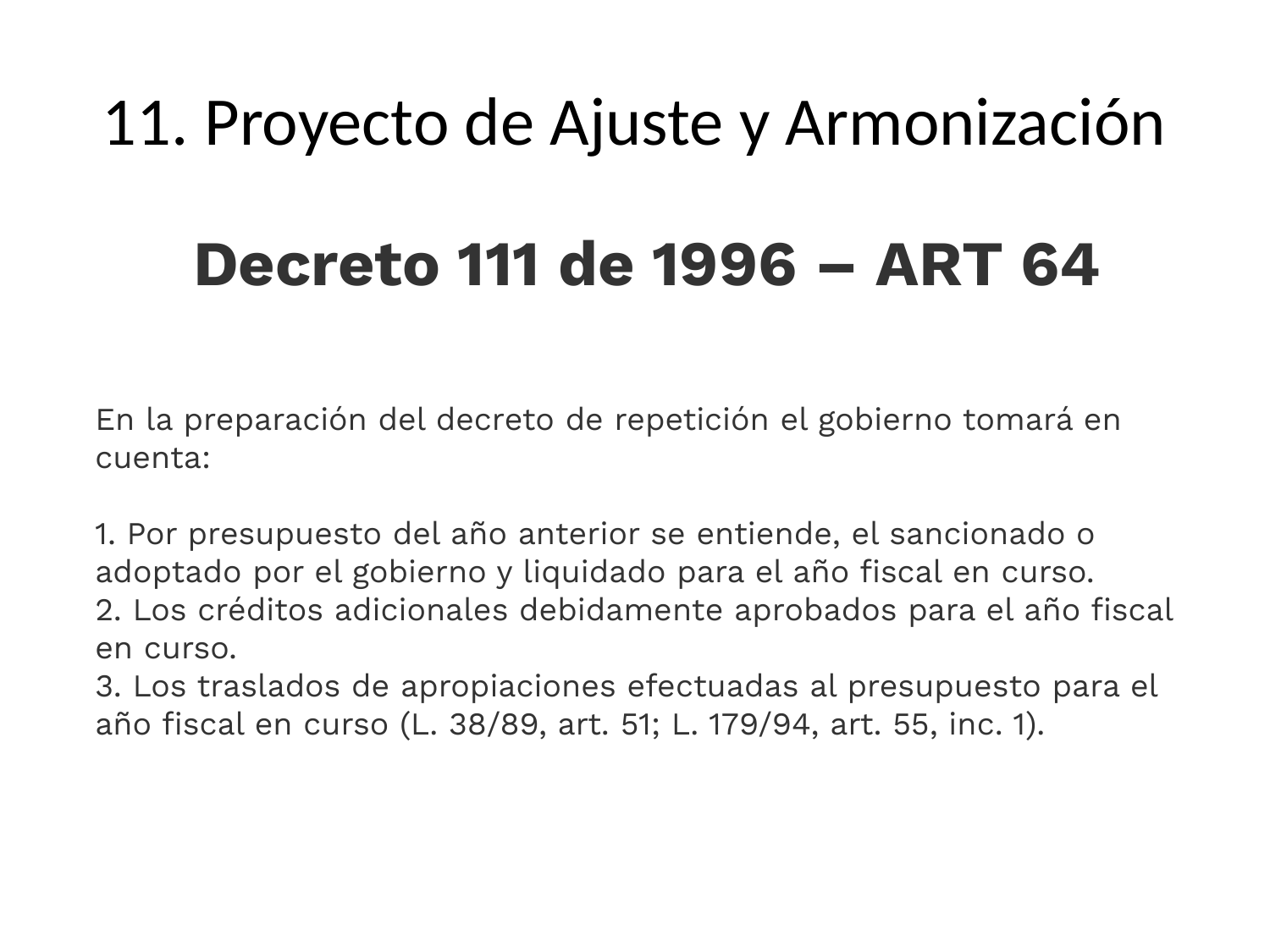

# 11. Proyecto de Ajuste y Armonización
Decreto 111 de 1996 – ART 64
En la preparación del decreto de repetición el gobierno tomará en cuenta:

1. Por presupuesto del año anterior se entiende, el sancionado o adoptado por el gobierno y liquidado para el año fiscal en curso.
2. Los créditos adicionales debidamente aprobados para el año fiscal en curso.
3. Los traslados de apropiaciones efectuadas al presupuesto para el año fiscal en curso (L. 38/89, art. 51; L. 179/94, art. 55, inc. 1).